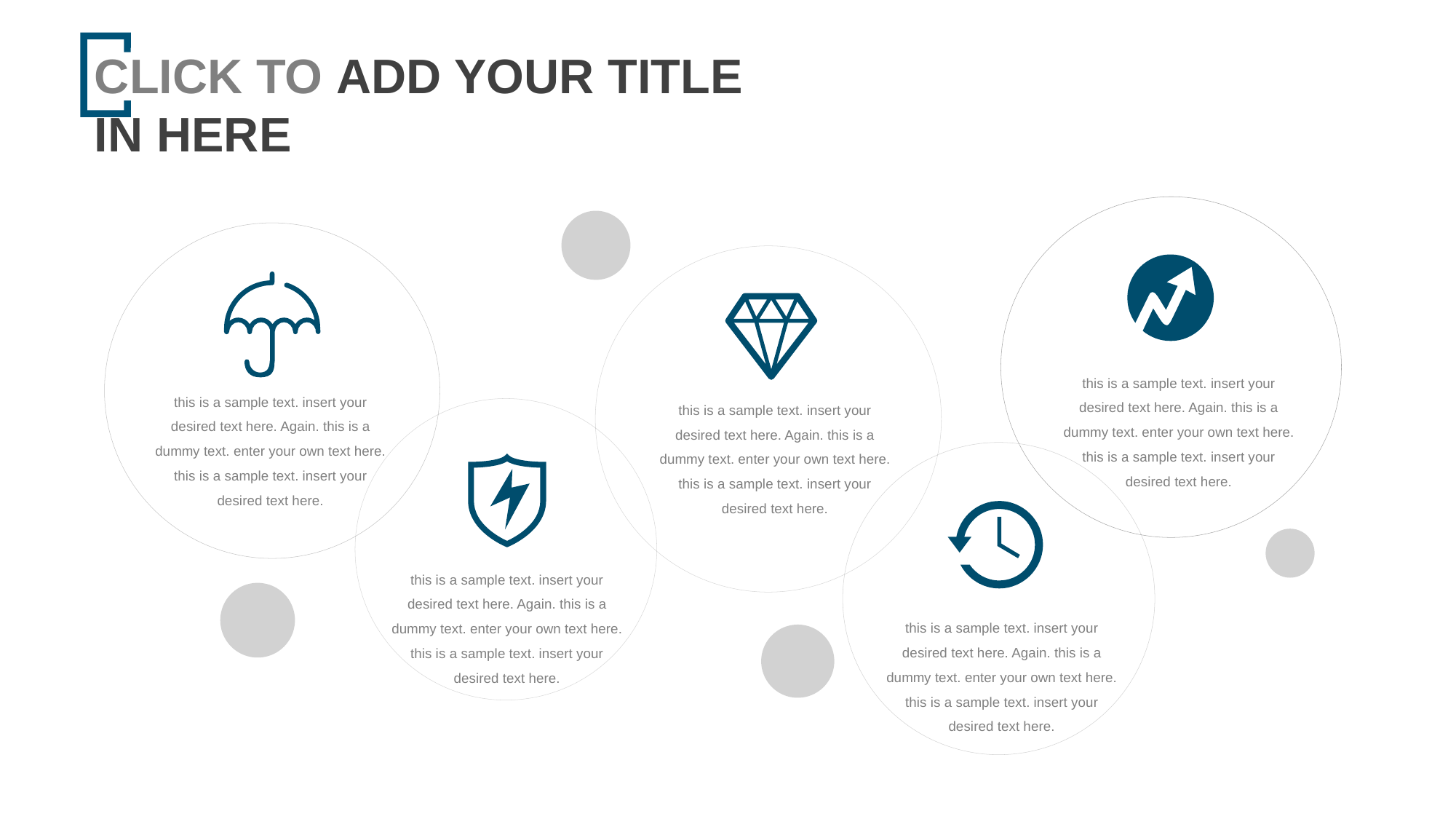

CLICK TO ADD YOUR TITLE IN HERE

this is a sample text. insert your desired text here. Again. this is a dummy text. enter your own text here. this is a sample text. insert your desired text here.

e7d195523061f1c01ef2b70529884c179423570dbaad84926380ABC1F97BAEF0C8FC051856578EAB7874501A1FFE158C4981707381814BCC4D9A8E3554438DEE4FBCF5A5B4D2A8B0989AB57E8BAC65EB77E2D09FF131CC59EA9E4A9D8C5193CF33B4C665D9FFCB9FD5BF1978DE4ABAE5EDC832CC76654DC8A3C49933D22DDA1F036BB0B658159A33

this is a sample text. insert your desired text here. Again. this is a dummy text. enter your own text here. this is a sample text. insert your desired text here.

this is a sample text. insert your desired text here. Again. this is a dummy text. enter your own text here. this is a sample text. insert your desired text here.

this is a sample text. insert your desired text here. Again. this is a dummy text. enter your own text here. this is a sample text. insert your desired text here.

this is a sample text. insert your desired text here. Again. this is a dummy text. enter your own text here. this is a sample text. insert your desired text here.